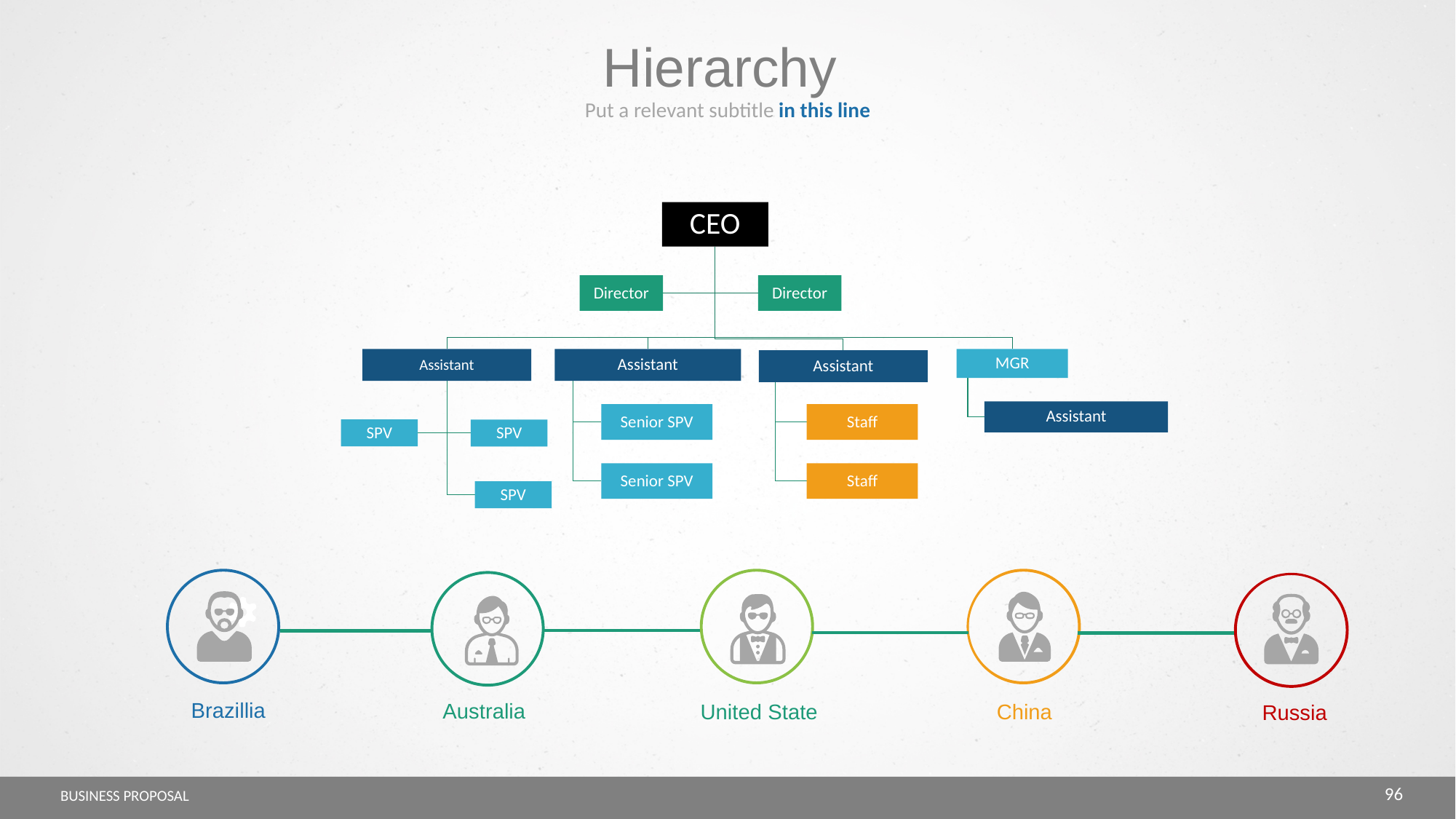

Hierarchy
Put a relevant subtitle in this line
CEO
Assistant
SPV
SPV
SPV
Assistant
Senior SPV
Senior SPV
Assistant
Staff
Staff
MGR
Assistant
Director
Director

Brazillia
Australia
United State
China
Russia

96
BUSINESS PROPOSAL